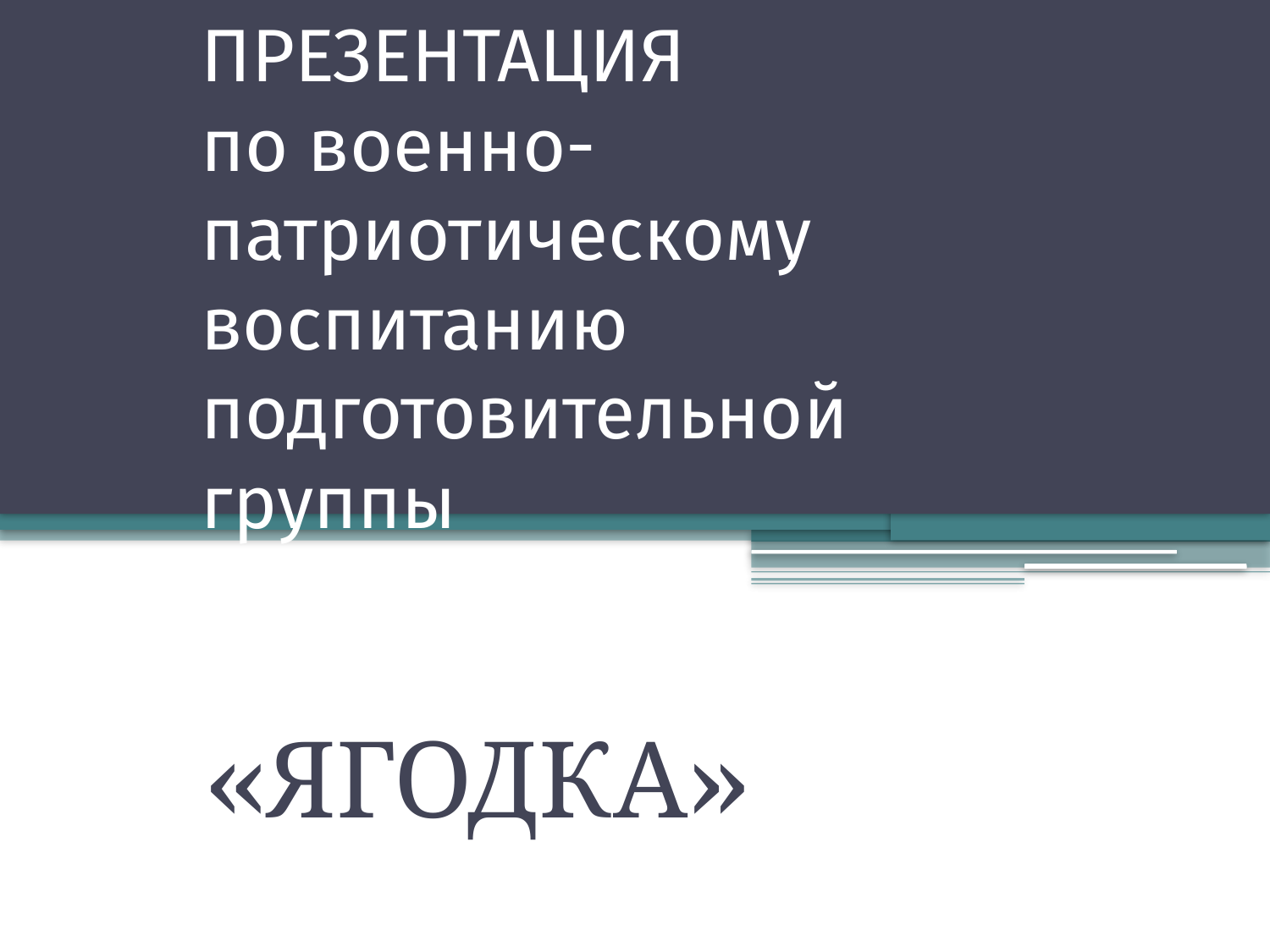

# ПРЕЗЕНТАЦИЯ по военно-патриотическому воспитанию подготовительной группы
«ЯГОДКА»